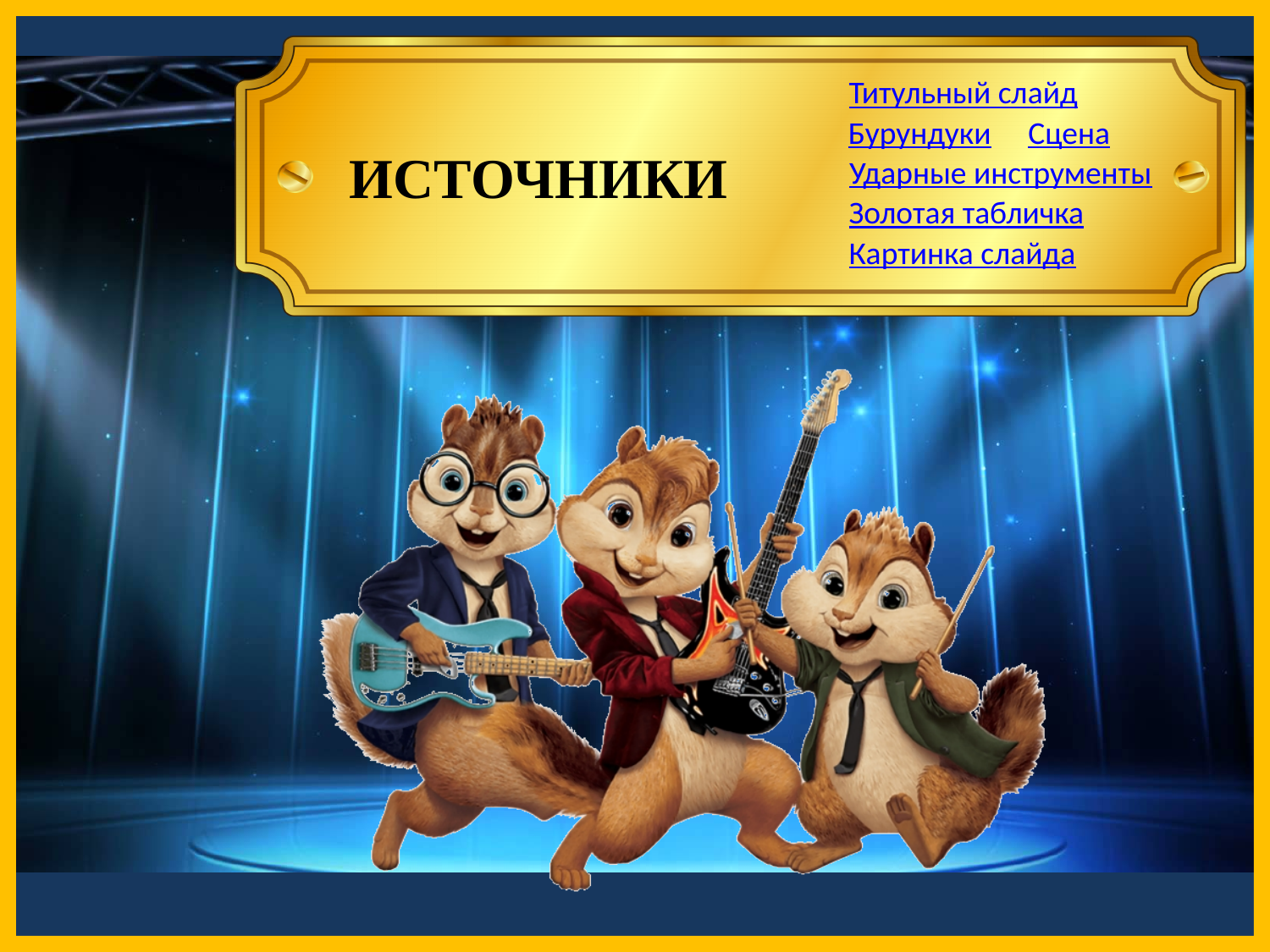

Титульный слайд
Бурундуки
Сцена
ИСТОЧНИКИ
Ударные инструменты
Золотая табличка
Картинка слайда